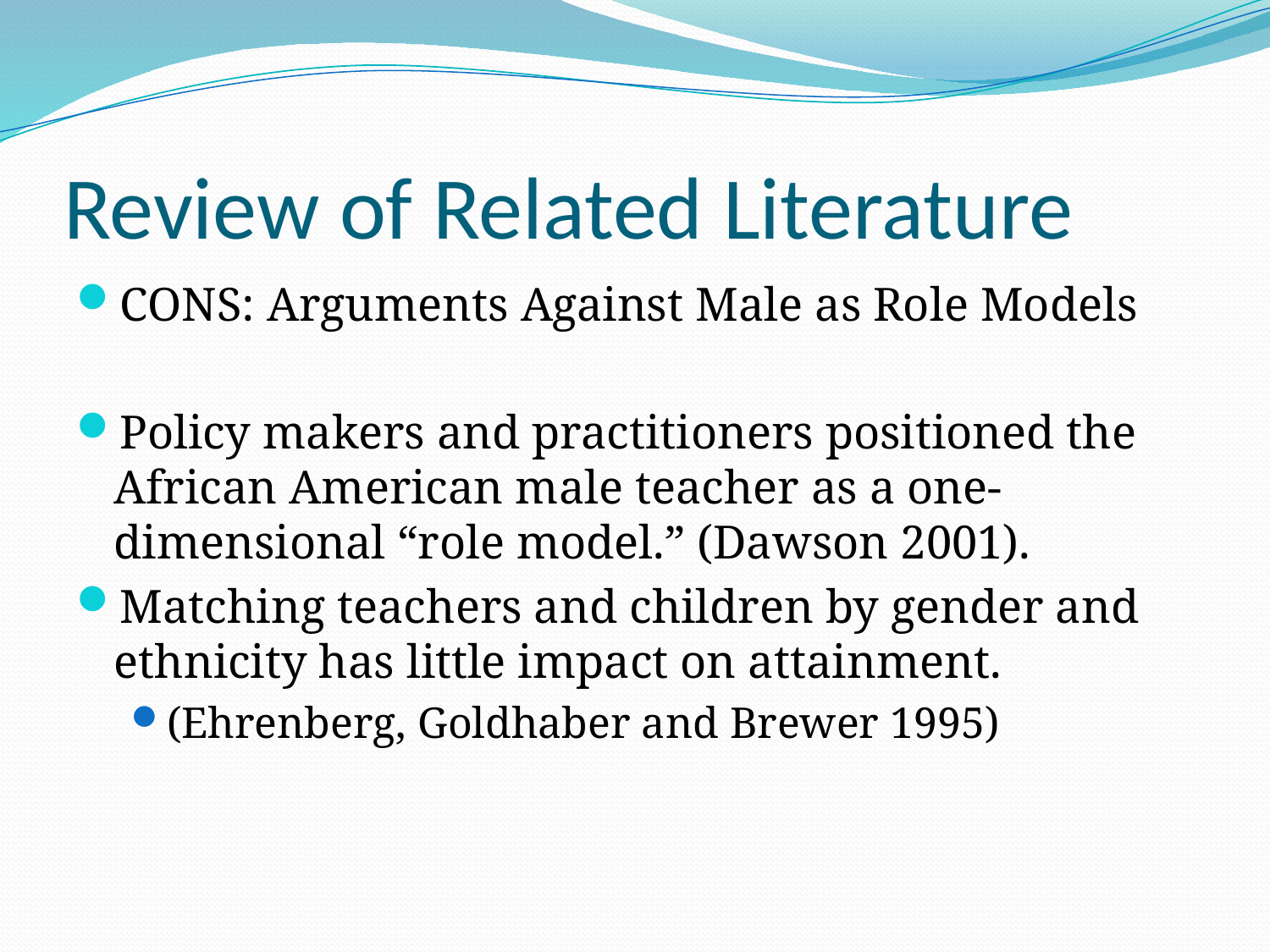

# Review of Related Literature
CONS: Arguments Against Male as Role Models

Policy makers and practitioners positioned the African American male teacher as a one-dimensional “role model.” (Dawson 2001).
Matching teachers and children by gender and ethnicity has little impact on attainment.
(Ehrenberg, Goldhaber and Brewer 1995)